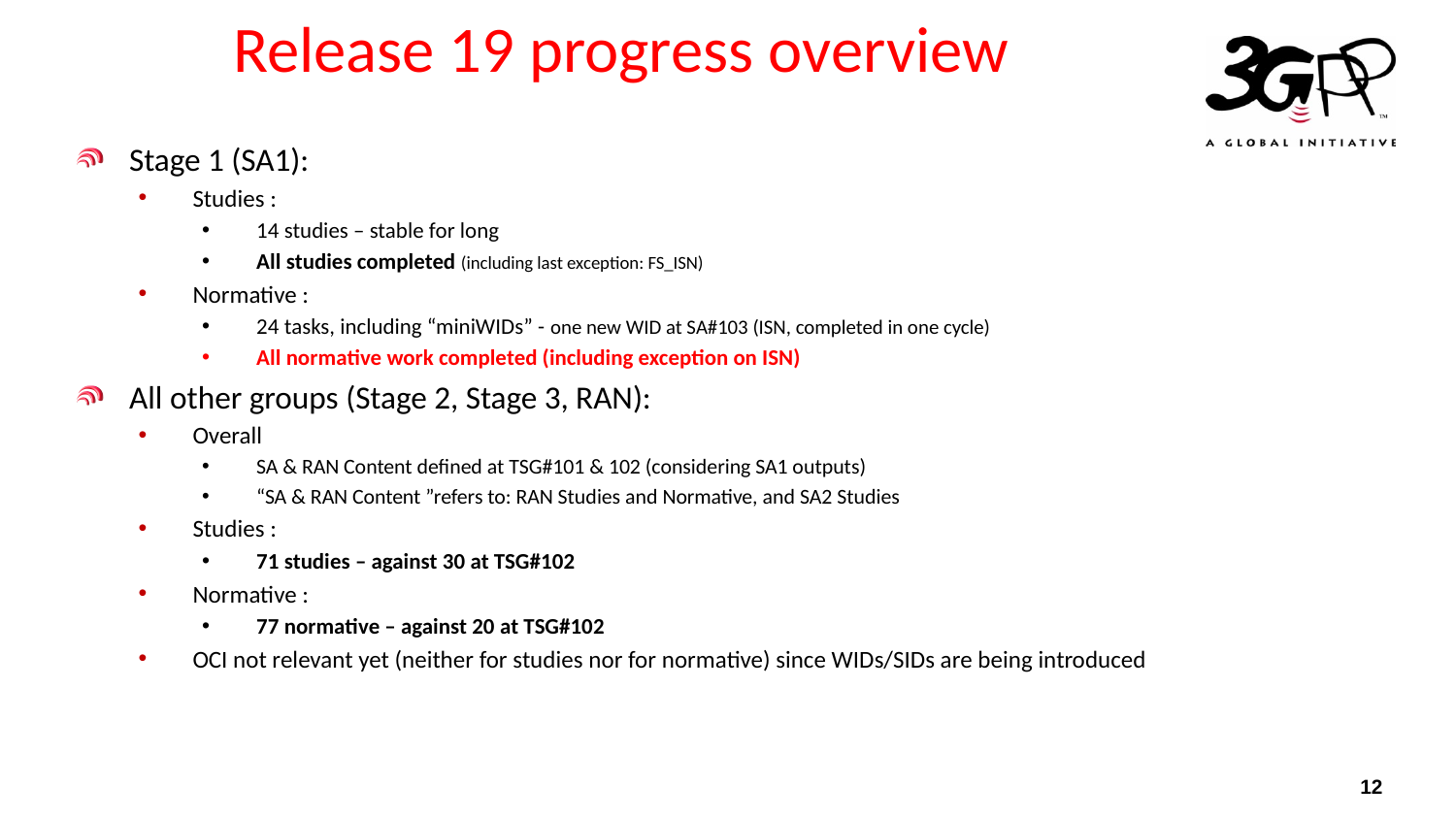

# Release 19 progress overview
Stage 1 (SA1):
Studies :
14 studies – stable for long
All studies completed (including last exception: FS_ISN)
Normative :
24 tasks, including “miniWIDs” - one new WID at SA#103 (ISN, completed in one cycle)
All normative work completed (including exception on ISN)
All other groups (Stage 2, Stage 3, RAN):
Overall
SA & RAN Content defined at TSG#101 & 102 (considering SA1 outputs)
“SA & RAN Content ”refers to: RAN Studies and Normative, and SA2 Studies
Studies :
71 studies – against 30 at TSG#102
Normative :
77 normative – against 20 at TSG#102
OCI not relevant yet (neither for studies nor for normative) since WIDs/SIDs are being introduced